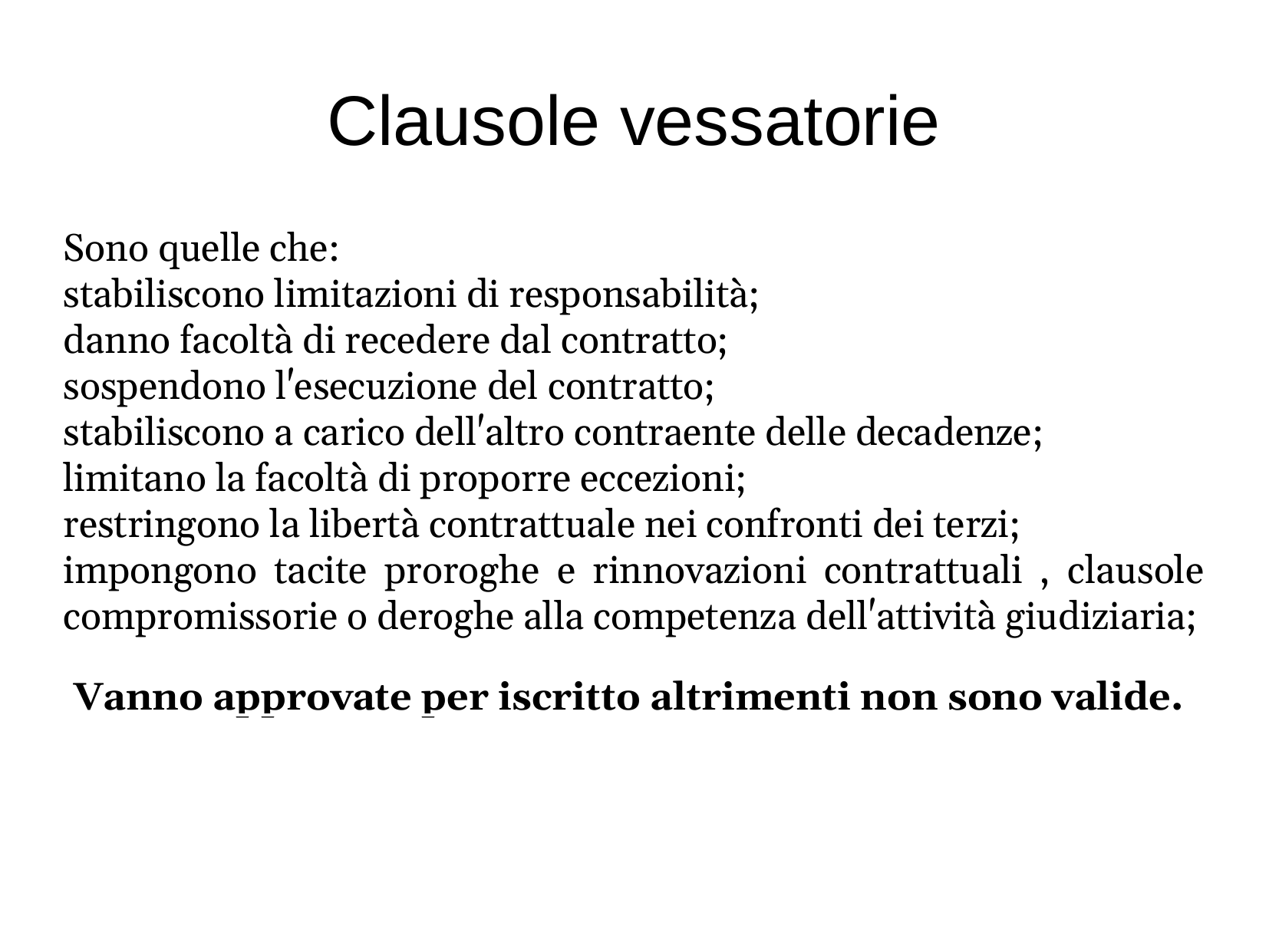

Clausole vessatorie
Sono quelle che:
stabiliscono limitazioni di responsabilità;
danno facoltà di recedere dal contratto;
sospendono l'esecuzione del contratto;
stabiliscono a carico dell'altro contraente delle decadenze;
limitano la facoltà di proporre eccezioni;
restringono la libertà contrattuale nei confronti dei terzi;
impongono tacite proroghe e rinnovazioni contrattuali , clausole compromissorie o deroghe alla competenza dell'attività giudiziaria;

Vanno approvate per iscritto altrimenti non sono valide.